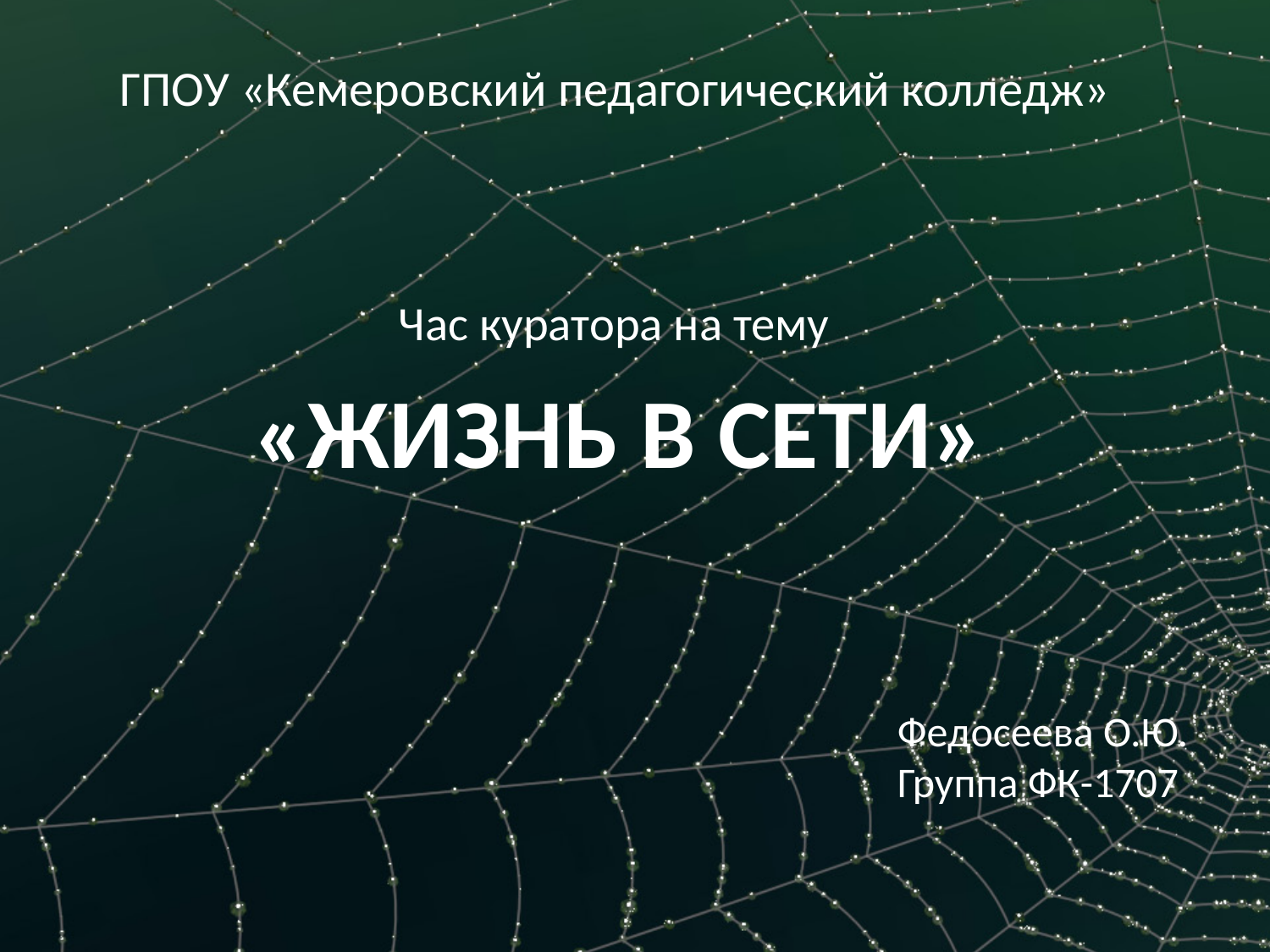

# ГПОУ «Кемеровский педагогический колледж»
Час куратора на тему
«ЖИЗНЬ В СЕТИ»
Федосеева О.Ю.
Группа ФК-1707